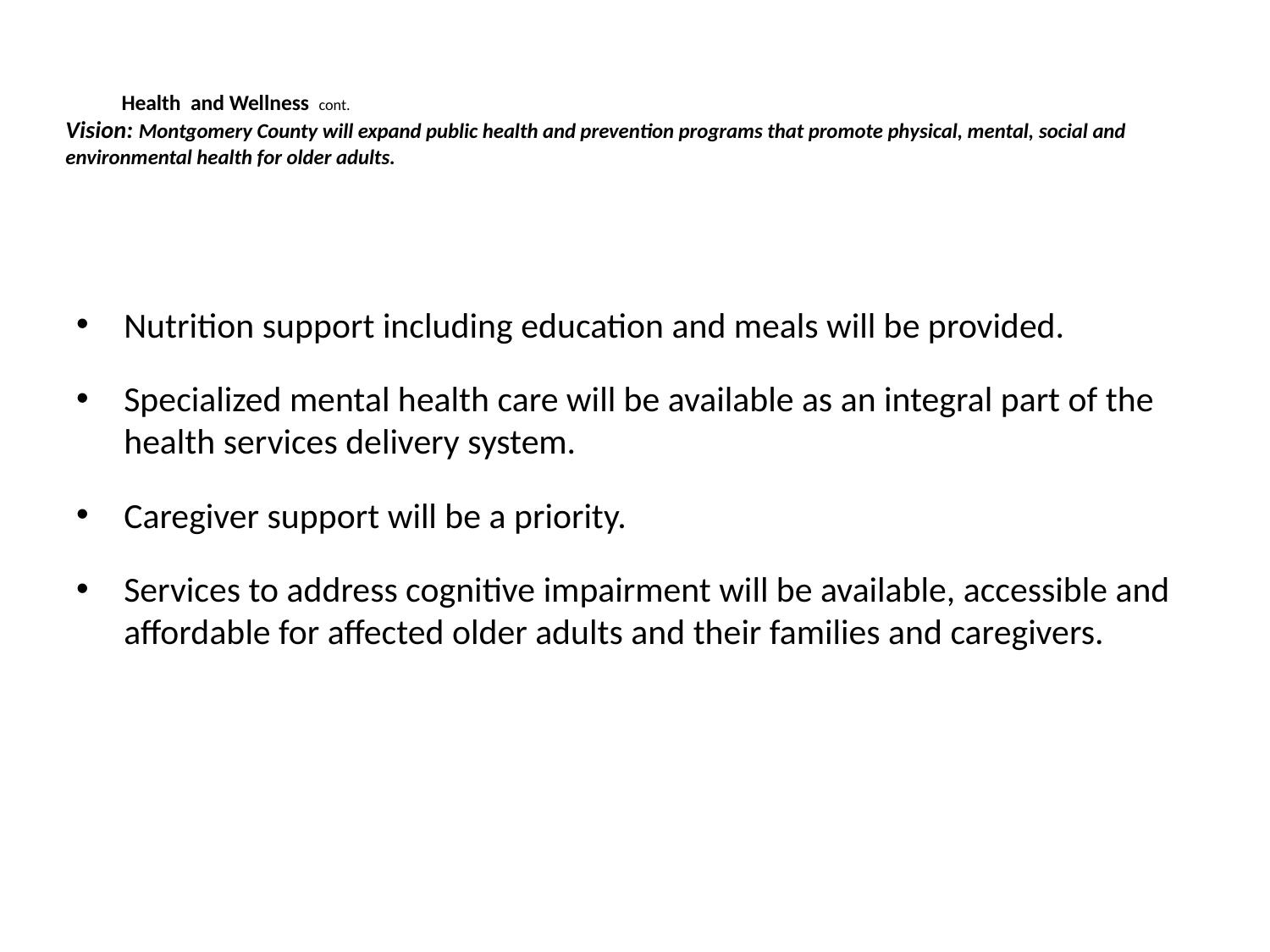

# Health  and Wellness  cont. Vision: Montgomery County will expand public health and prevention programs that promote physical, mental, social and environmental health for older adults.
Nutrition support including education and meals will be provided.

Specialized mental health care will be available as an integral part of the health services delivery system.

Caregiver support will be a priority.

Services to address cognitive impairment will be available, accessible and affordable for affected older adults and their families and caregivers.